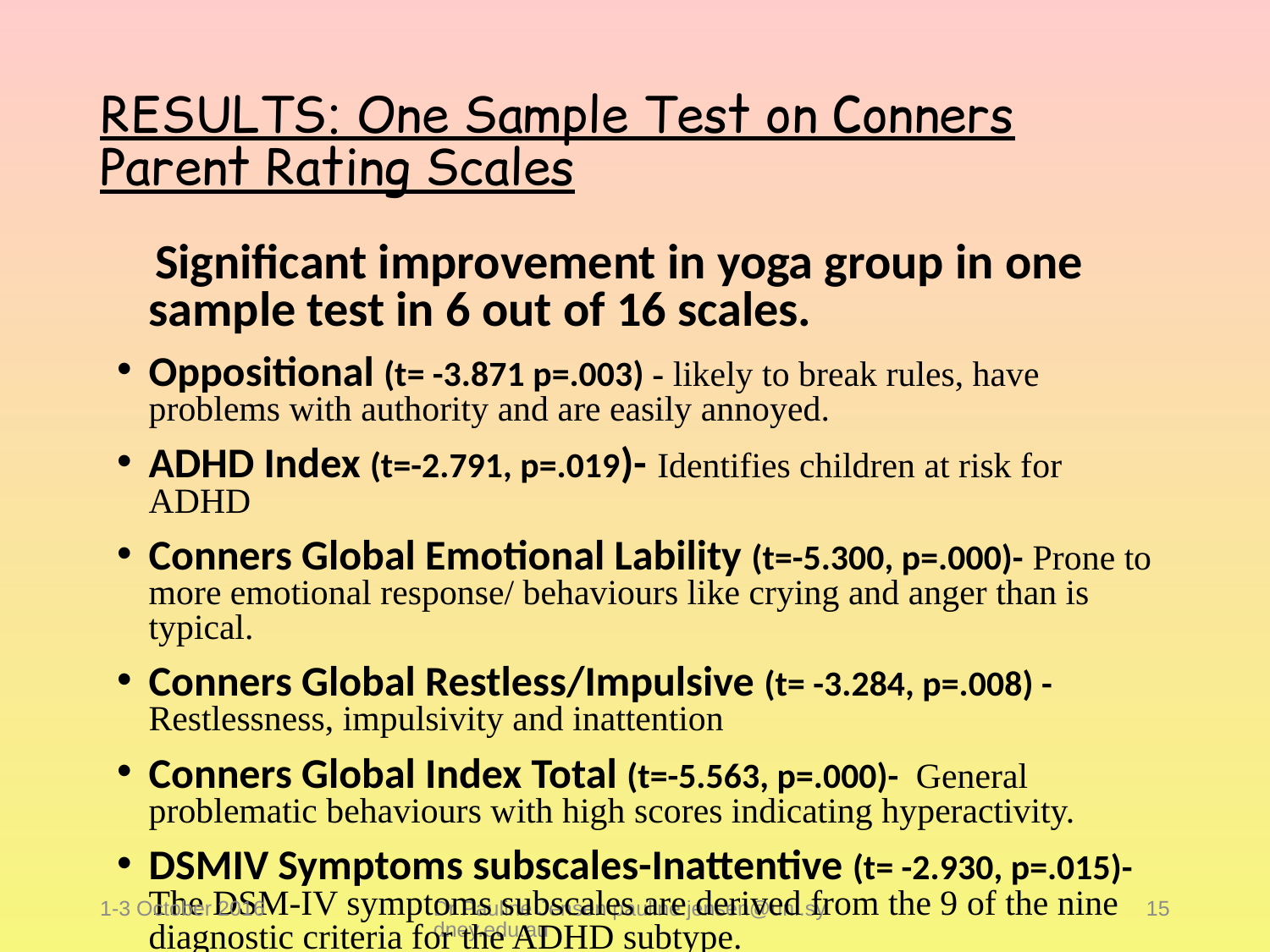

# RESULTS: One Sample Test on Conners Parent Rating Scales
    Significant improvement in yoga group in one sample test in 6 out of 16 scales.
Oppositional (t= -3.871 p=.003) - likely to break rules, have problems with authority and are easily annoyed.
ADHD Index (t=-2.791, p=.019)- Identifies children at risk for ADHD
Conners Global Emotional Lability (t=-5.300, p=.000)- Prone to more emotional response/ behaviours like crying and anger than is typical.
Conners Global Restless/Impulsive (t= -3.284, p=.008) - Restlessness, impulsivity and inattention
Conners Global Index Total (t=-5.563, p=.000)-  General problematic behaviours with high scores indicating hyperactivity.
DSMIV Symptoms subscales-Inattentive (t= -2.930, p=.015)- The DSM-IV symptoms subscales are derived from the 9 of the nine diagnostic criteria for the ADHD subtype.

1-3 October 2016
Dr Pauline Jensen pauline.jensen@uni.sydney.edu.au
15